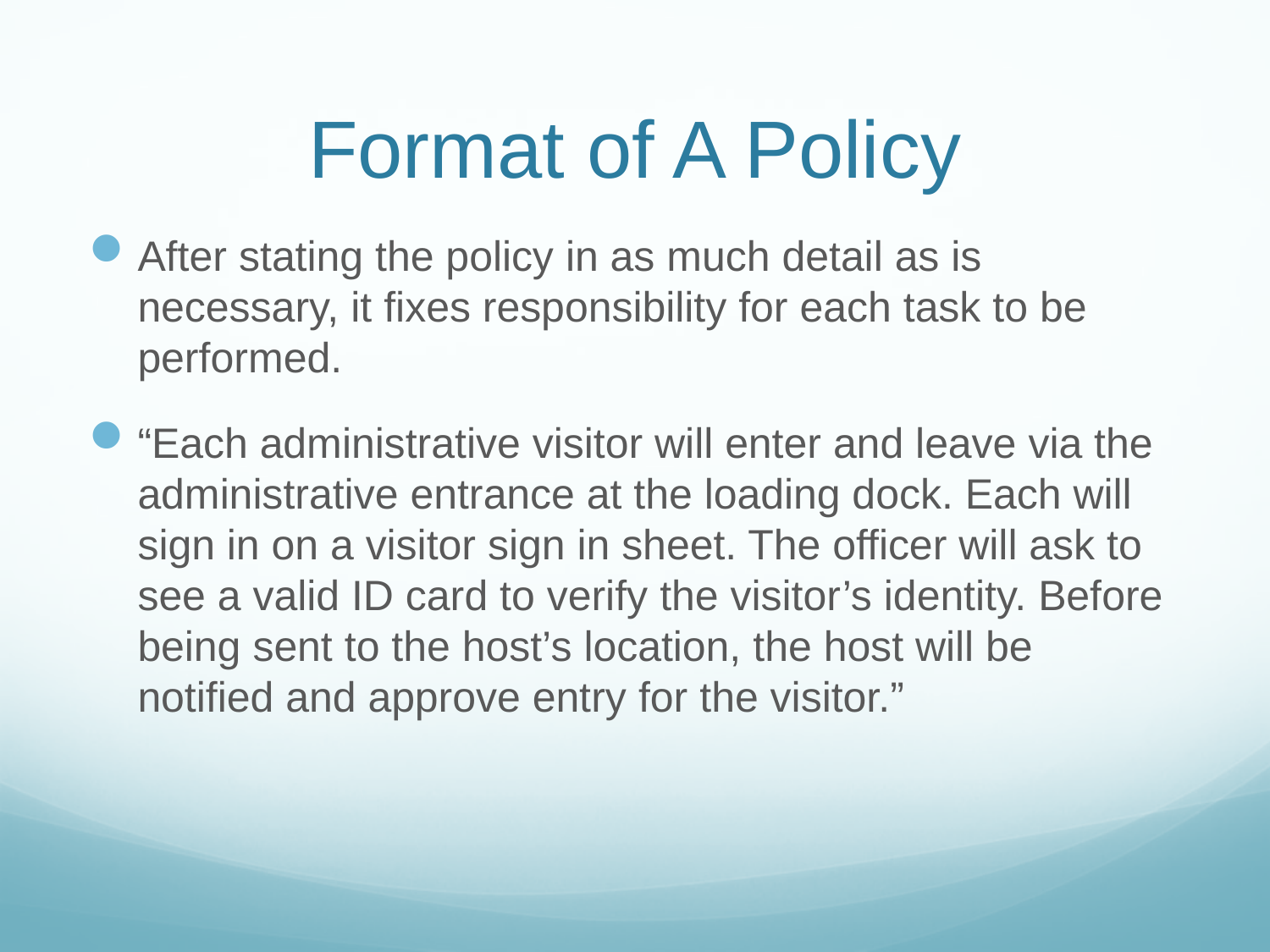

# Format of A Policy
After stating the policy in as much detail as is necessary, it fixes responsibility for each task to be performed.
“Each administrative visitor will enter and leave via the administrative entrance at the loading dock. Each will sign in on a visitor sign in sheet. The officer will ask to see a valid ID card to verify the visitor’s identity. Before being sent to the host’s location, the host will be notified and approve entry for the visitor.”